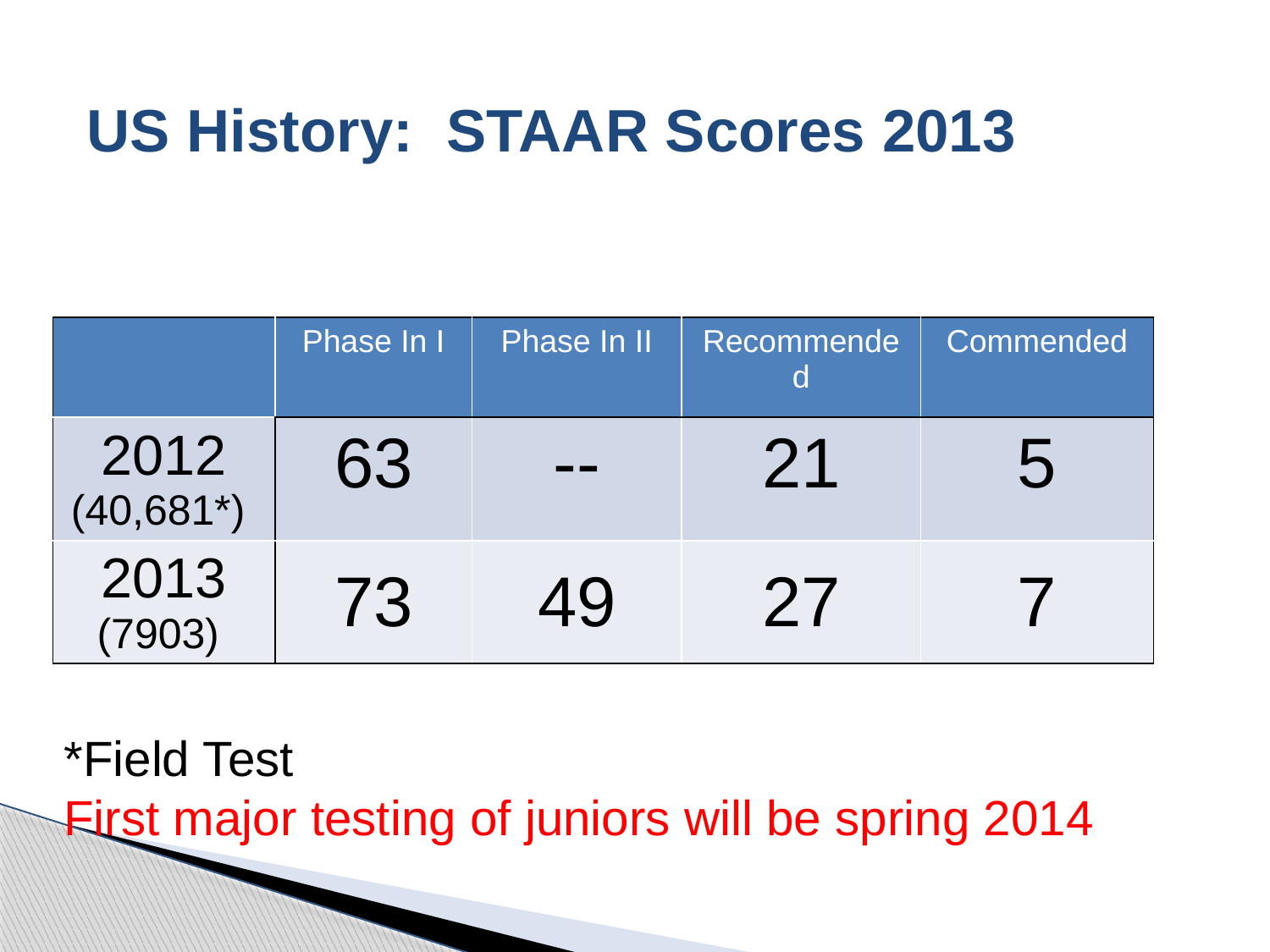

# US History:  STAAR Scores 2013
|  | Phase In I | Phase In II | Recommended | Commended |
| --- | --- | --- | --- | --- |
| 2012 (40,681\*) | 63 | -- | 21 | 5 |
| 2013 (7903) | 73 | 49 | 27 | 7 |
*Field Test
First major testing of juniors will be spring 2014